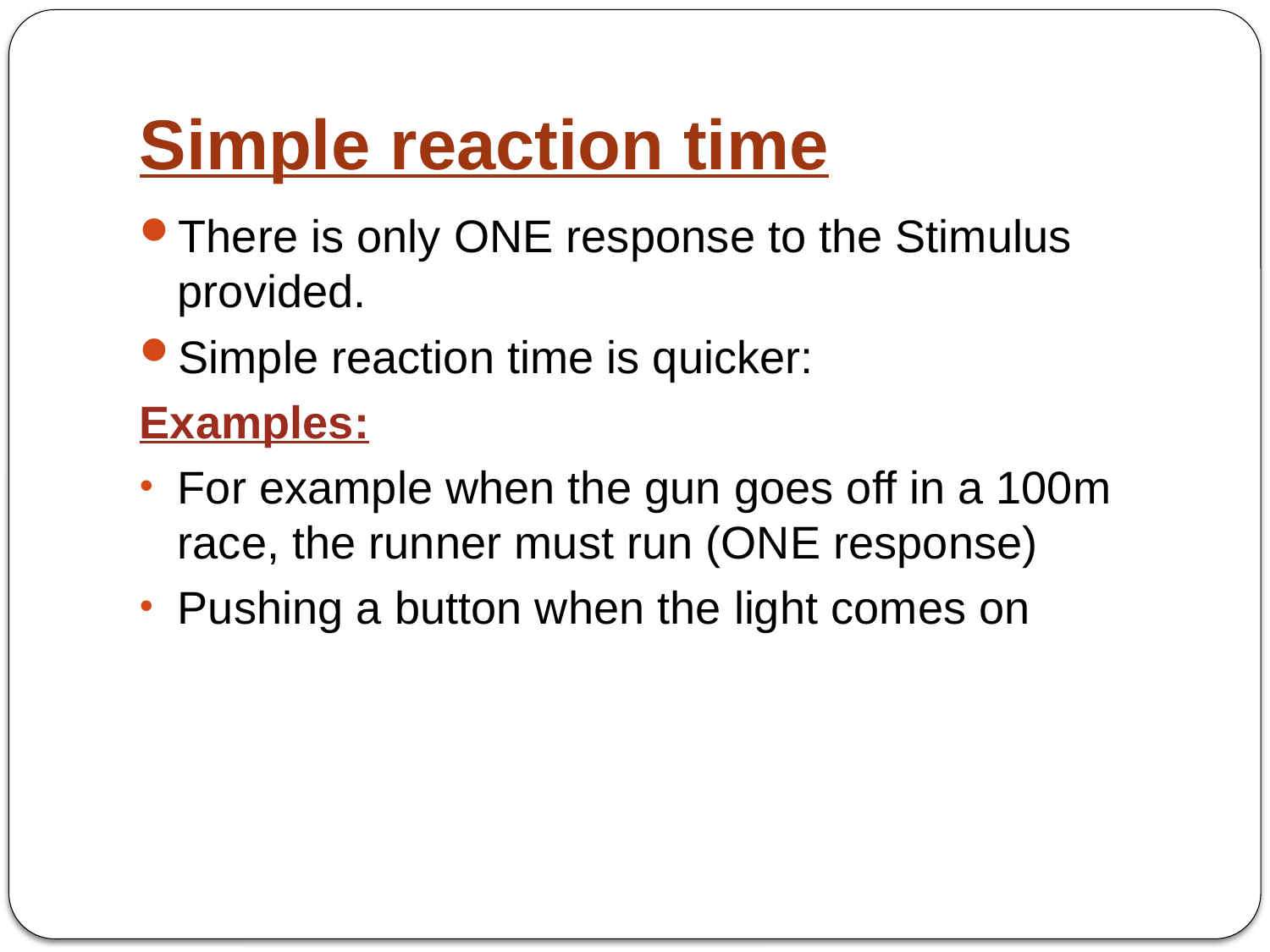

# Simple reaction time
There is only ONE response to the Stimulus provided.
Simple reaction time is quicker:
Examples:
For example when the gun goes off in a 100m race, the runner must run (ONE response)
Pushing a button when the light comes on